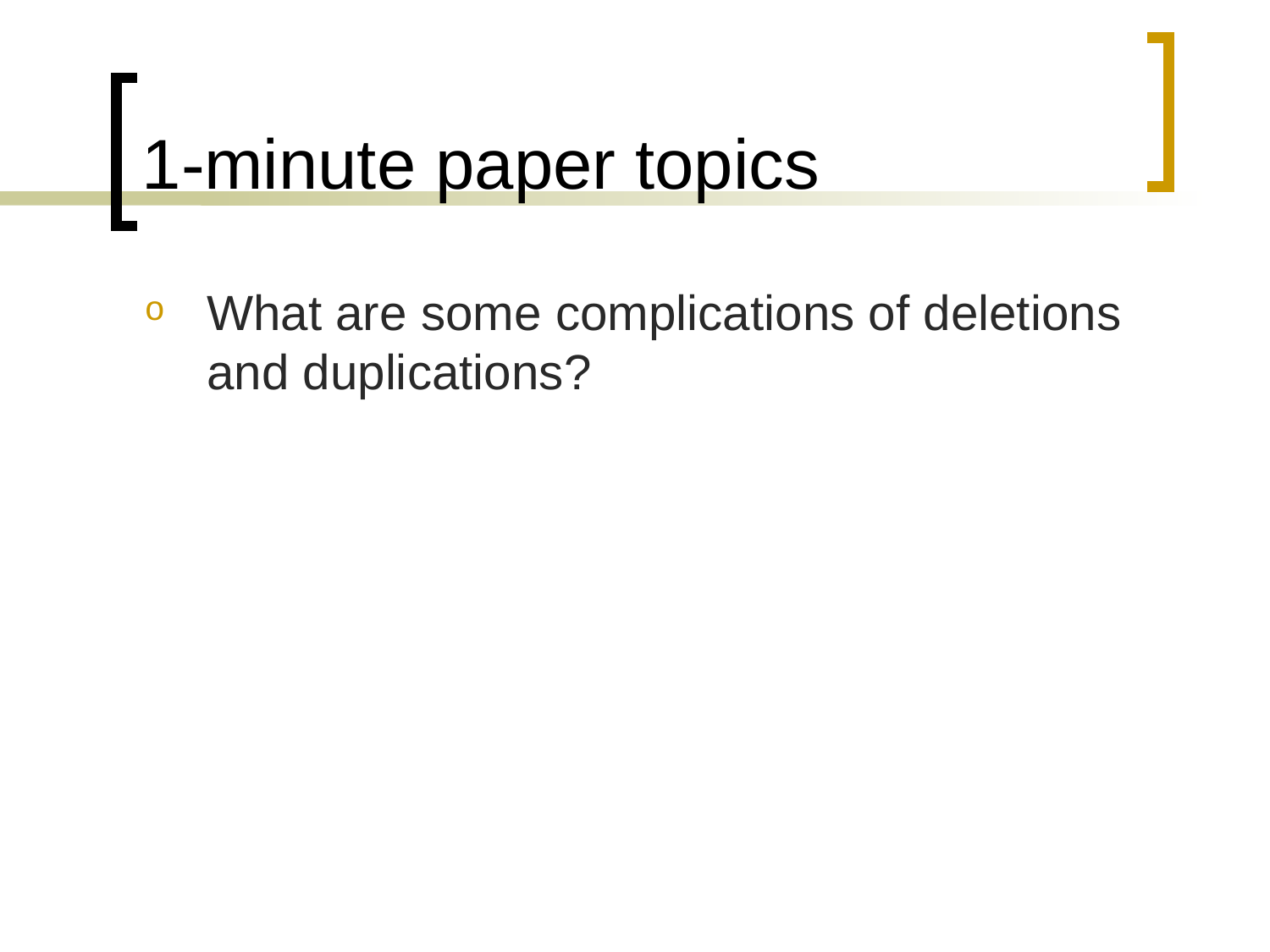

# 1-minute paper topics
What are some complications of deletions and duplications?